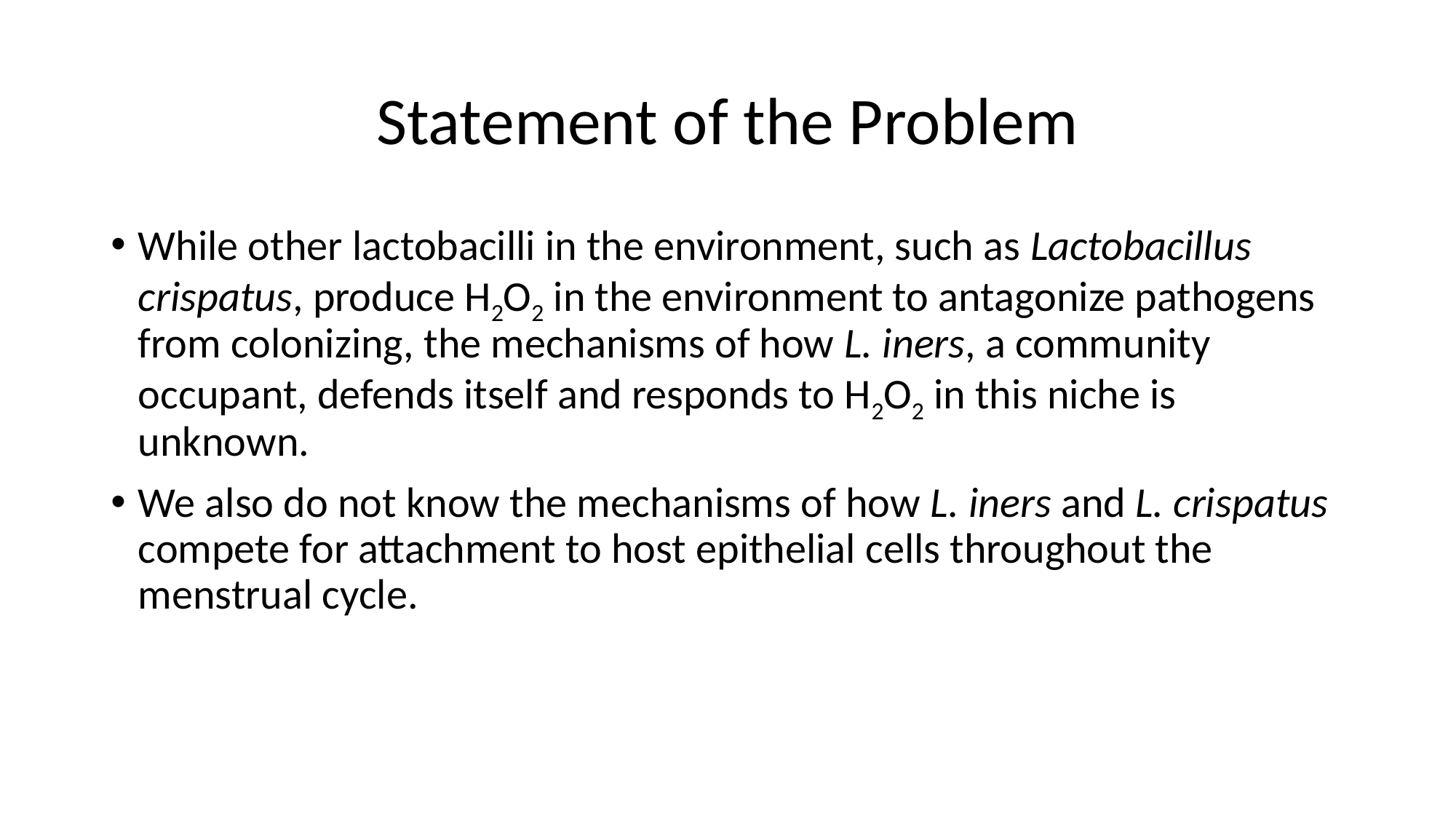

# Statement of the Problem
While other lactobacilli in the environment, such as Lactobacillus crispatus, produce H2O2 in the environment to antagonize pathogens from colonizing, the mechanisms of how L. iners, a community occupant, defends itself and responds to H2O2 in this niche is unknown.
We also do not know the mechanisms of how L. iners and L. crispatus compete for attachment to host epithelial cells throughout the menstrual cycle.